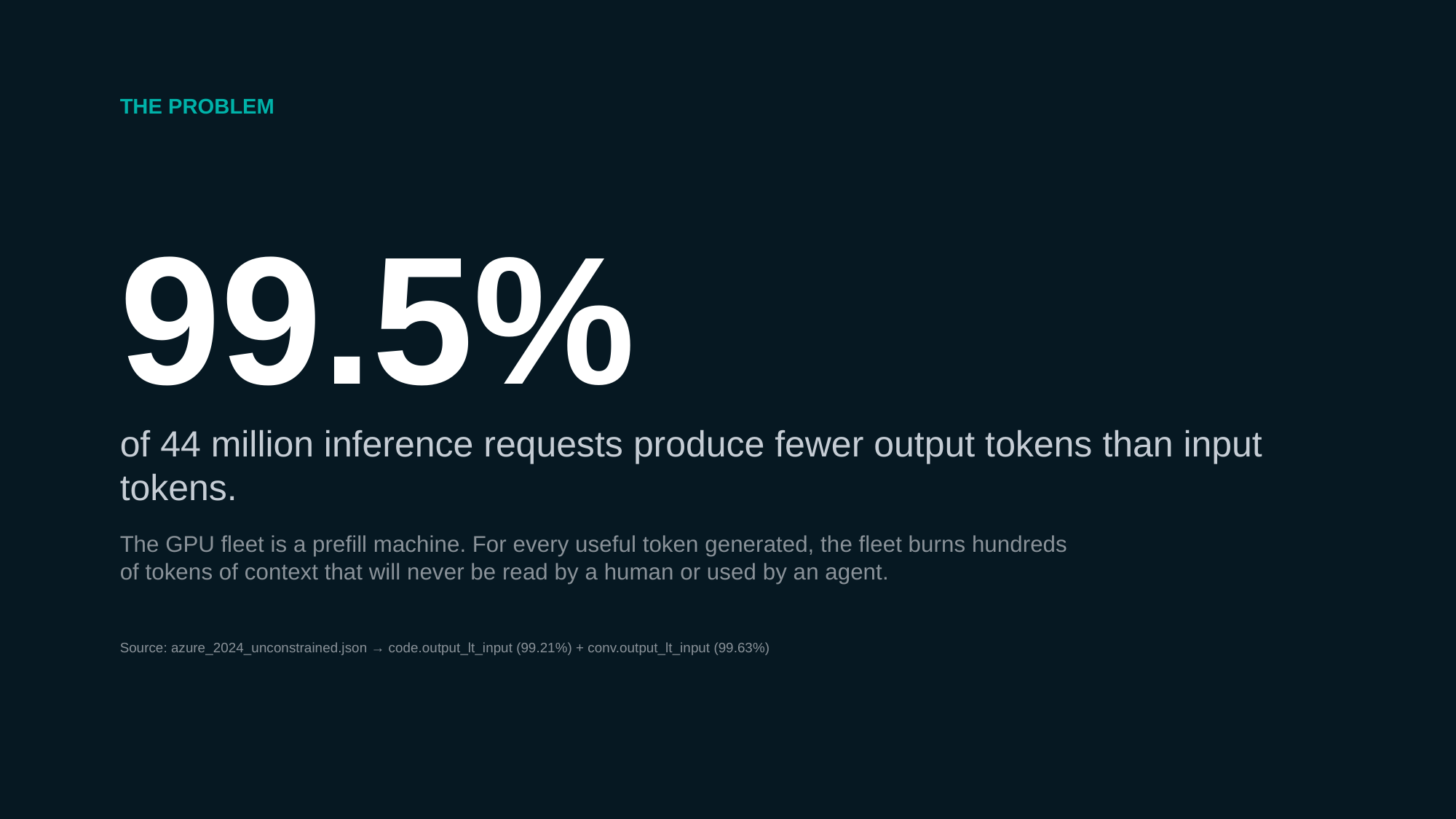

THE PROBLEM
99.5%
of 44 million inference requests produce fewer output tokens than input tokens.
The GPU fleet is a prefill machine. For every useful token generated, the fleet burns hundreds of tokens of context that will never be read by a human or used by an agent.
Source: azure_2024_unconstrained.json → code.output_lt_input (99.21%) + conv.output_lt_input (99.63%)